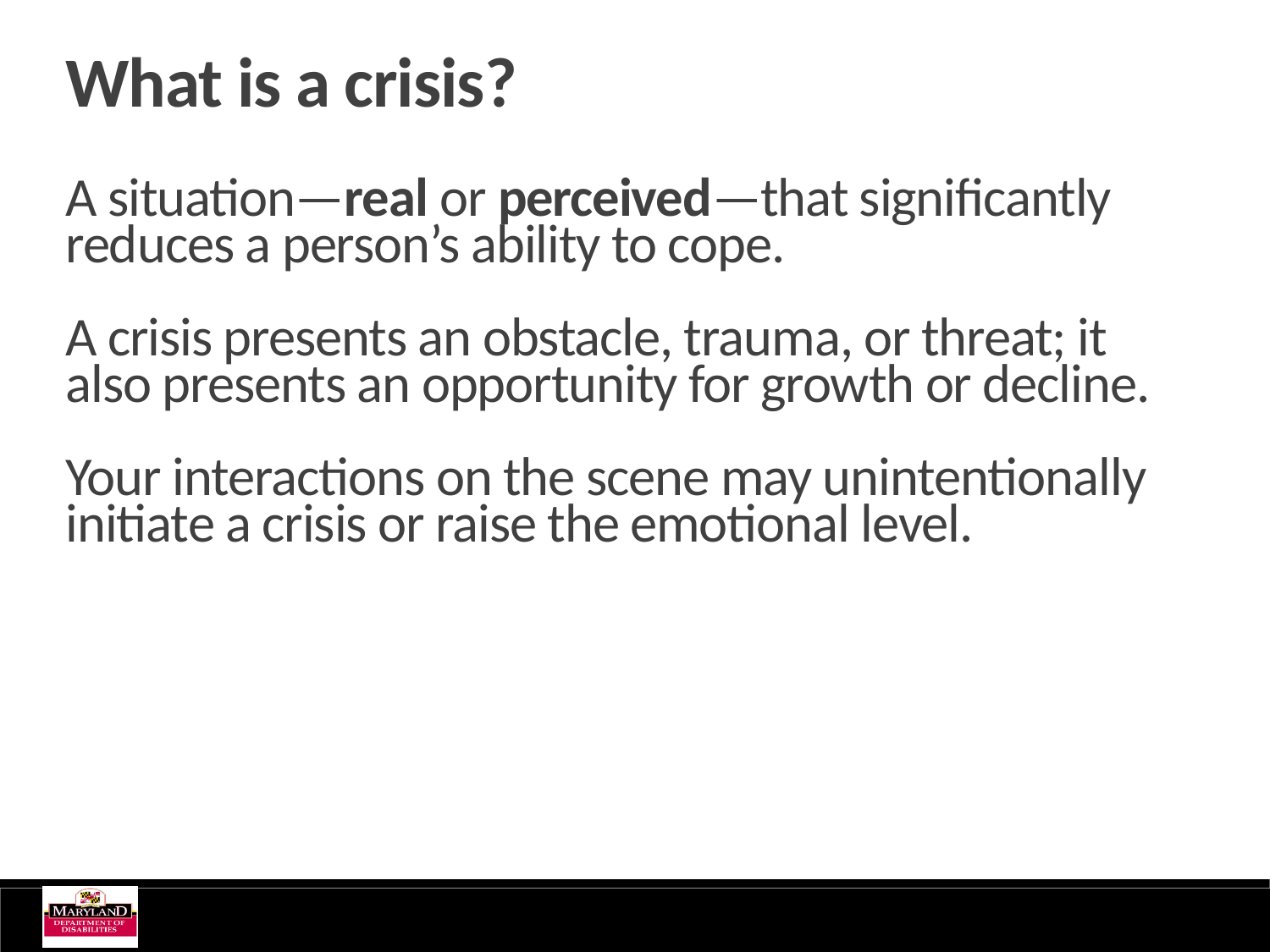

What is a crisis?
A situation—real or perceived—that significantly reduces a person’s ability to cope.
A crisis presents an obstacle, trauma, or threat; it also presents an opportunity for growth or decline.
Your interactions on the scene may unintentionally initiate a crisis or raise the emotional level.